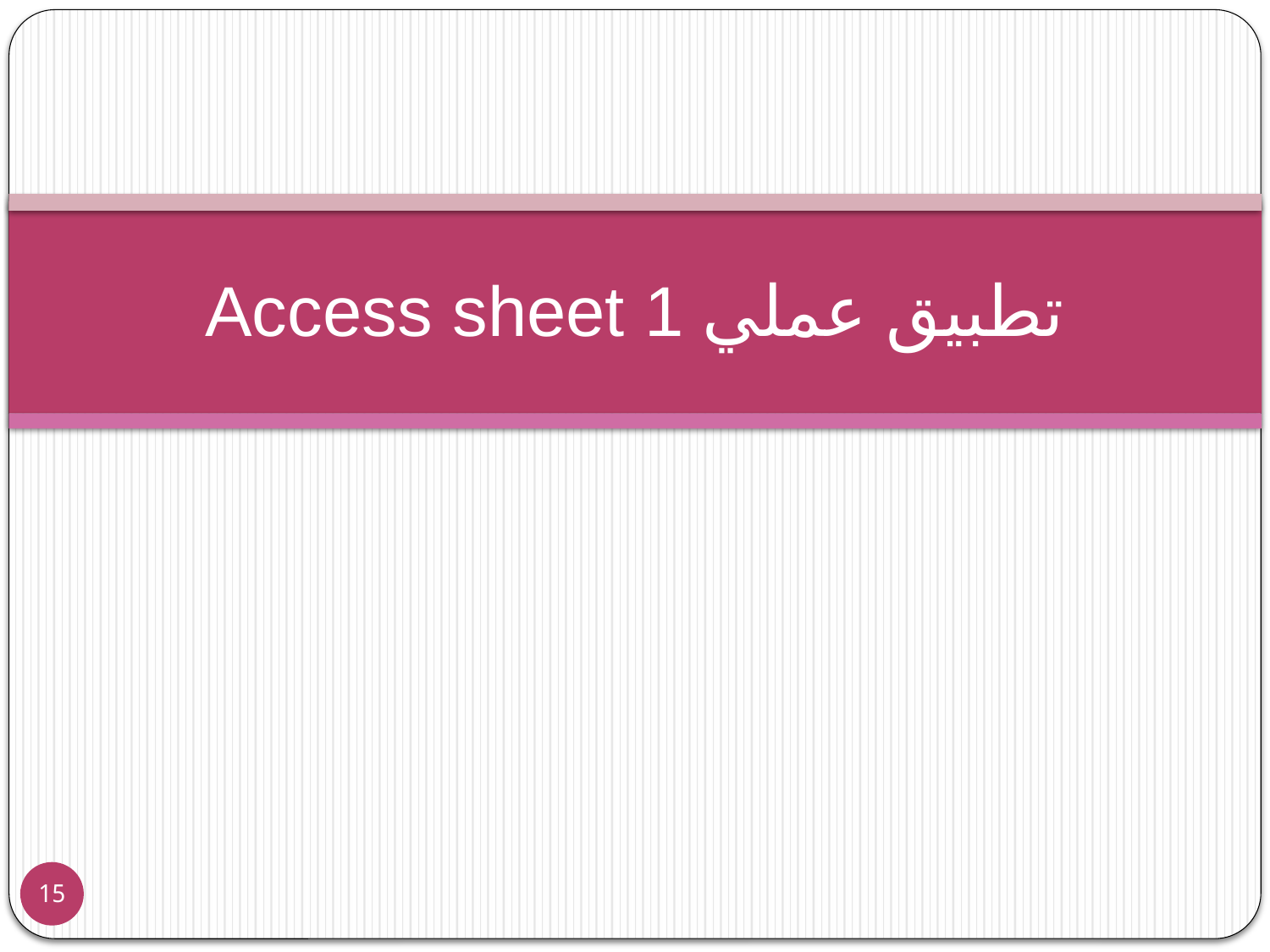

# تطبيق عملي Access sheet 1
15